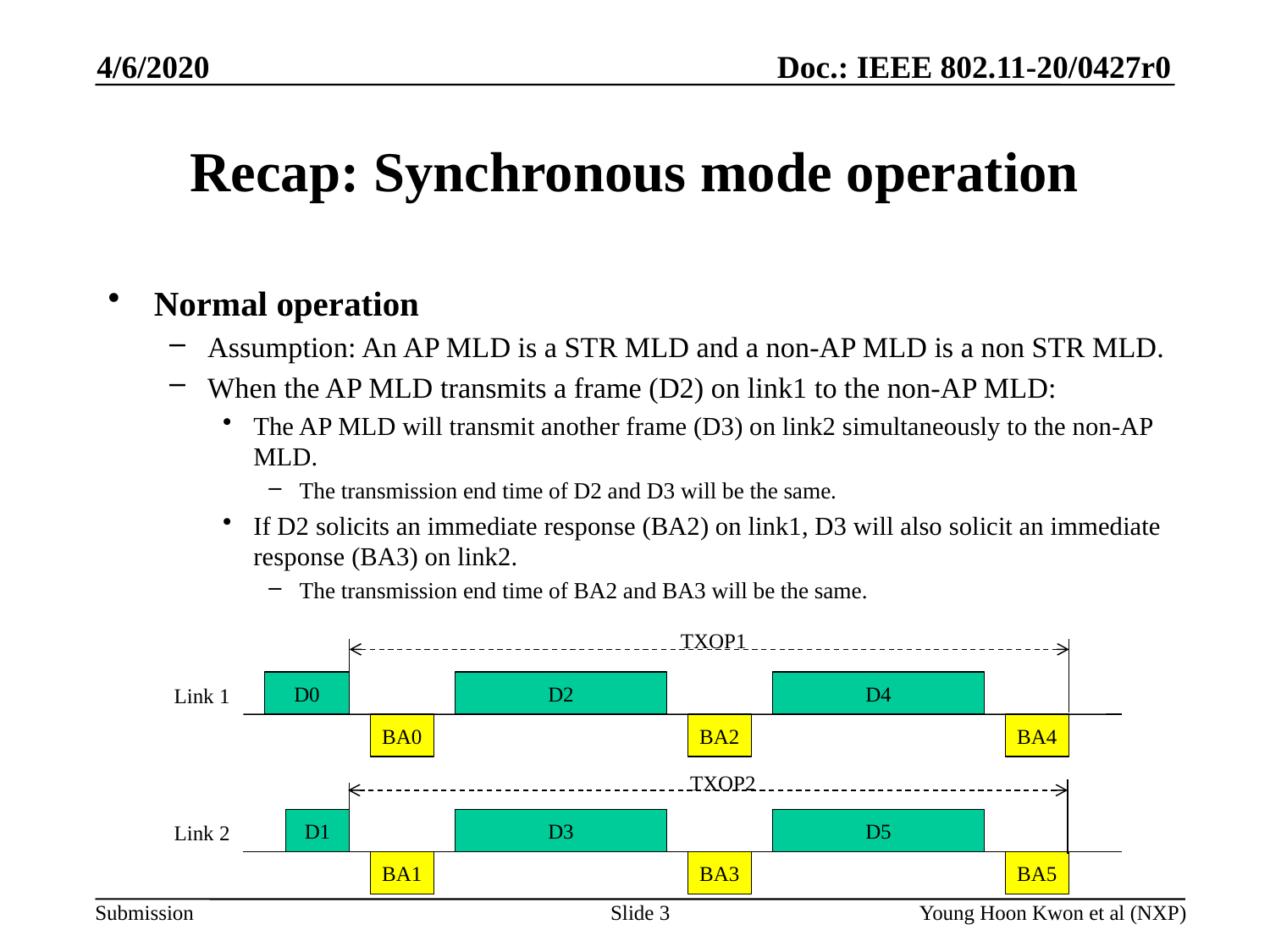

4/6/2020
# Recap: Synchronous mode operation
Normal operation
Assumption: An AP MLD is a STR MLD and a non-AP MLD is a non STR MLD.
When the AP MLD transmits a frame (D2) on link1 to the non-AP MLD:
The AP MLD will transmit another frame (D3) on link2 simultaneously to the non-AP MLD.
The transmission end time of D2 and D3 will be the same.
If D2 solicits an immediate response (BA2) on link1, D3 will also solicit an immediate response (BA3) on link2.
The transmission end time of BA2 and BA3 will be the same.
TXOP1
D0
D2
D4
Link 1
BA2
BA4
BA0
TXOP2
D3
D5
D1
Link 2
BA3
BA5
BA1
Slide 3
Young Hoon Kwon et al (NXP)